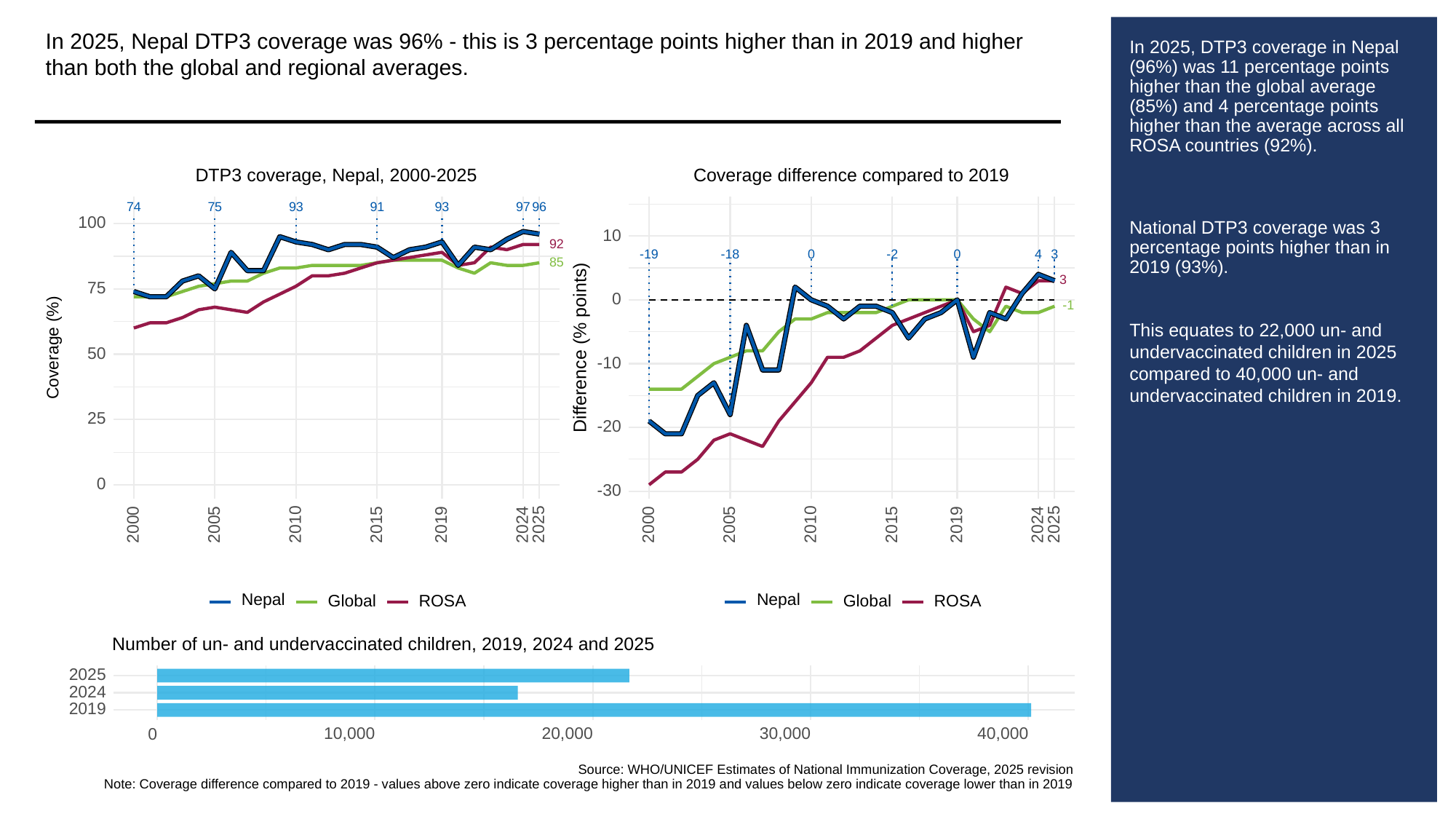

In 2025, Nepal DTP3 coverage was 96% - this is 3 percentage points higher than in 2019 and higher than both the global and regional averages.
# In 2025, DTP3 coverage in Nepal (96%) was 11 percentage points higher than the global average (85%) and 4 percentage points higher than the average across all ROSA countries (92%).

National DTP3 coverage was 3 percentage points higher than in 2019 (93%).

This equates to 22,000 un- and undervaccinated children in 2025 compared to 40,000 un- and undervaccinated children in 2019.

Coverage difference compared to 2019
DTP3 coverage, Nepal, 2000-2025

93
93
91
97
96
75
74

100

10

92

3
-19
-18
0
0
-2
4

85

3

75

0

-1

Difference (% points)
Coverage (%)
50

-10

25

-20

0

-30

2000
2005
2010
2015
2019
2024
2025
2000
2005
2010
2015
2019
2024
2025
Nepal
Nepal
ROSA
ROSA
Global
Global

Number of un- and undervaccinated children, 2019, 2024 and 2025

2025

2024

2019

10,000
20,000
30,000
40,000
0
Source: WHO/UNICEF Estimates of National Immunization Coverage, 2025 revision
Note: Coverage difference compared to 2019 - values above zero indicate coverage higher than in 2019 and values below zero indicate coverage lower than in 2019